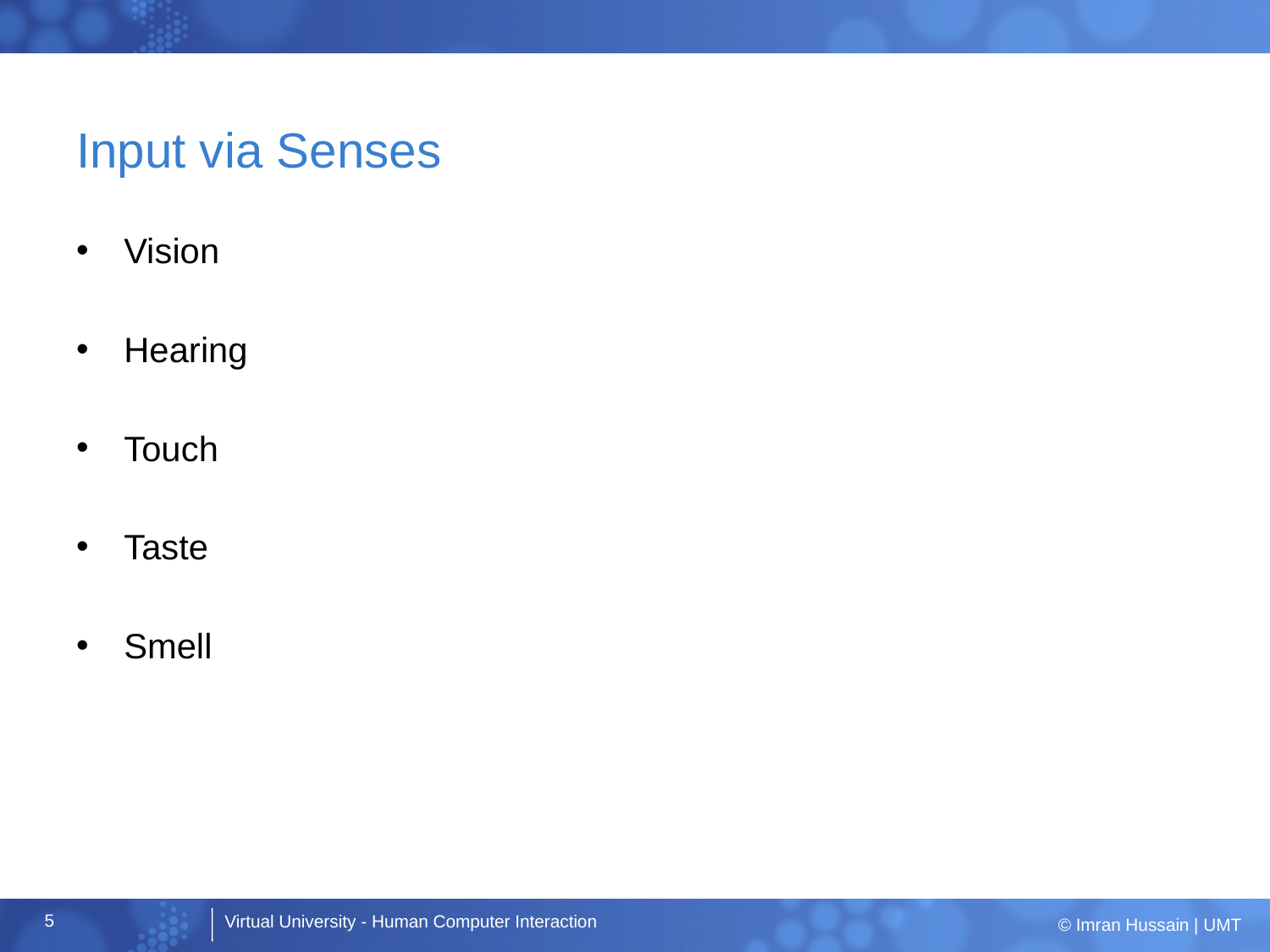

# Input via Senses
Vision

Hearing

Touch

Taste

Smell